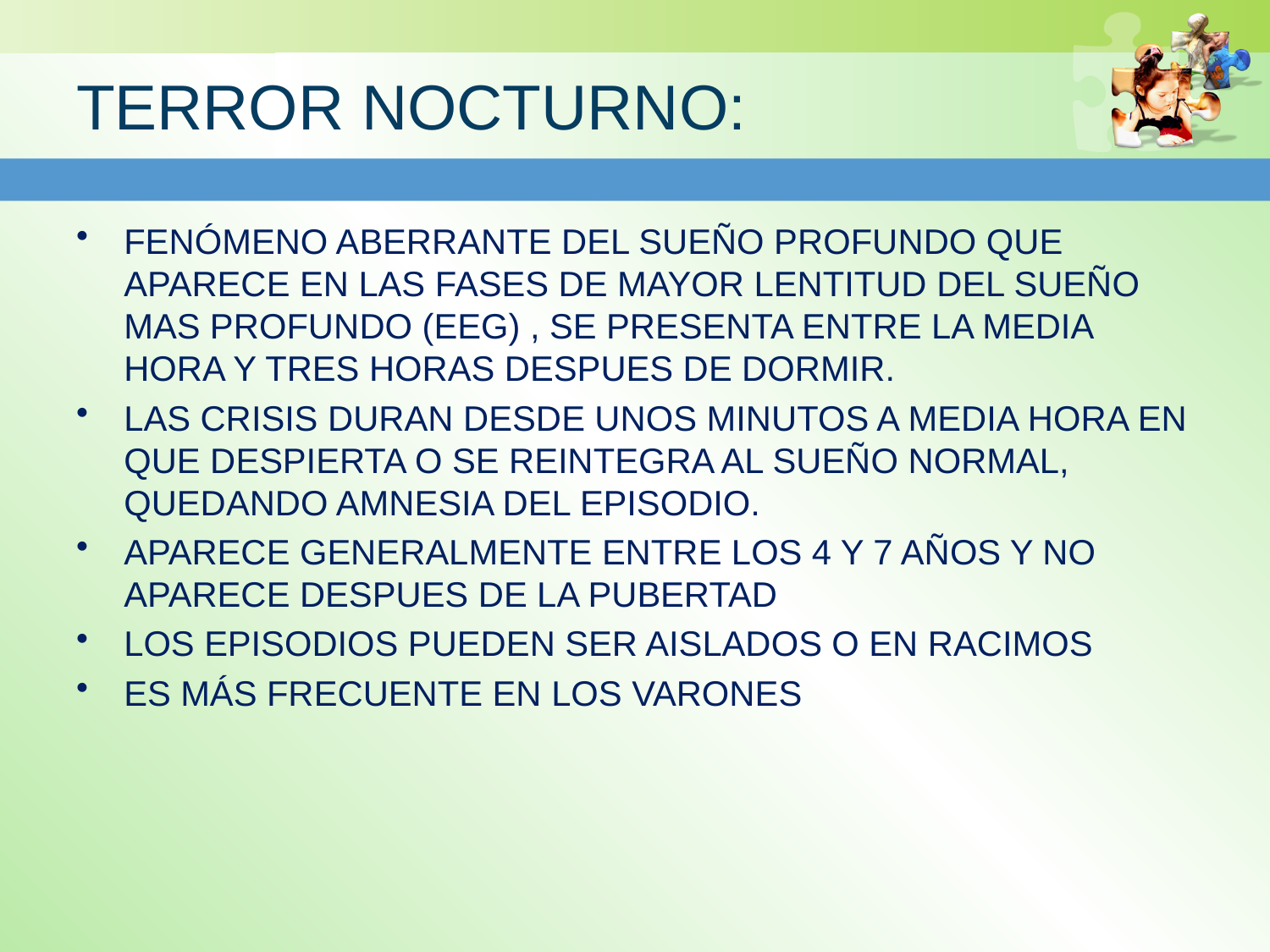

# TERROR NOCTURNO:
FENÓMENO ABERRANTE DEL SUEÑO PROFUNDO QUE APARECE EN LAS FASES DE MAYOR LENTITUD DEL SUEÑO MAS PROFUNDO (EEG) , SE PRESENTA ENTRE LA MEDIA HORA Y TRES HORAS DESPUES DE DORMIR.
LAS CRISIS DURAN DESDE UNOS MINUTOS A MEDIA HORA EN QUE DESPIERTA O SE REINTEGRA AL SUEÑO NORMAL, QUEDANDO AMNESIA DEL EPISODIO.
APARECE GENERALMENTE ENTRE LOS 4 Y 7 AÑOS Y NO APARECE DESPUES DE LA PUBERTAD
LOS EPISODIOS PUEDEN SER AISLADOS O EN RACIMOS
ES MÁS FRECUENTE EN LOS VARONES